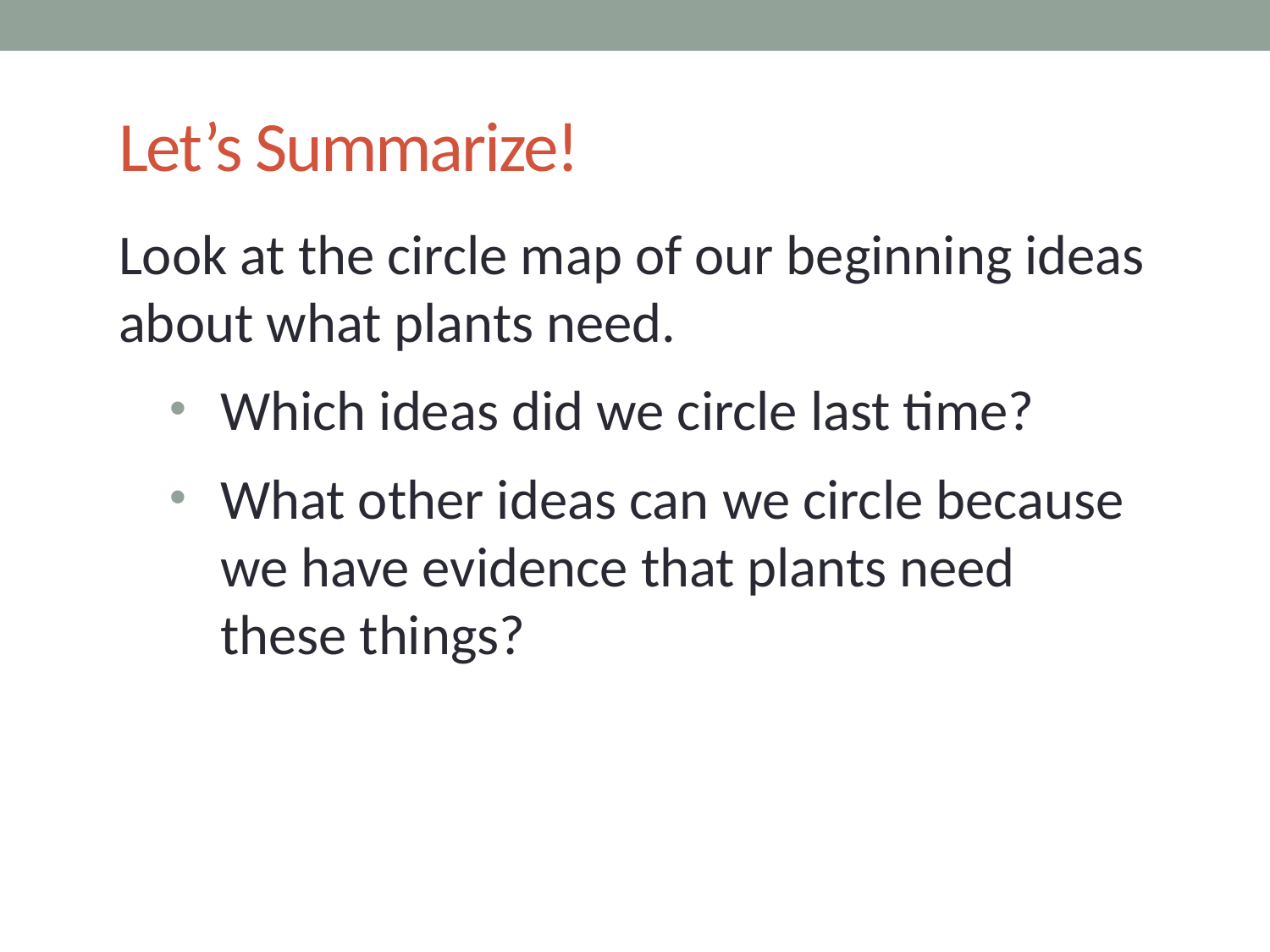

# Let’s Summarize!
Look at the circle map of our beginning ideas about what plants need.
Which ideas did we circle last time?
What other ideas can we circle because
we have evidence that plants need
these things?